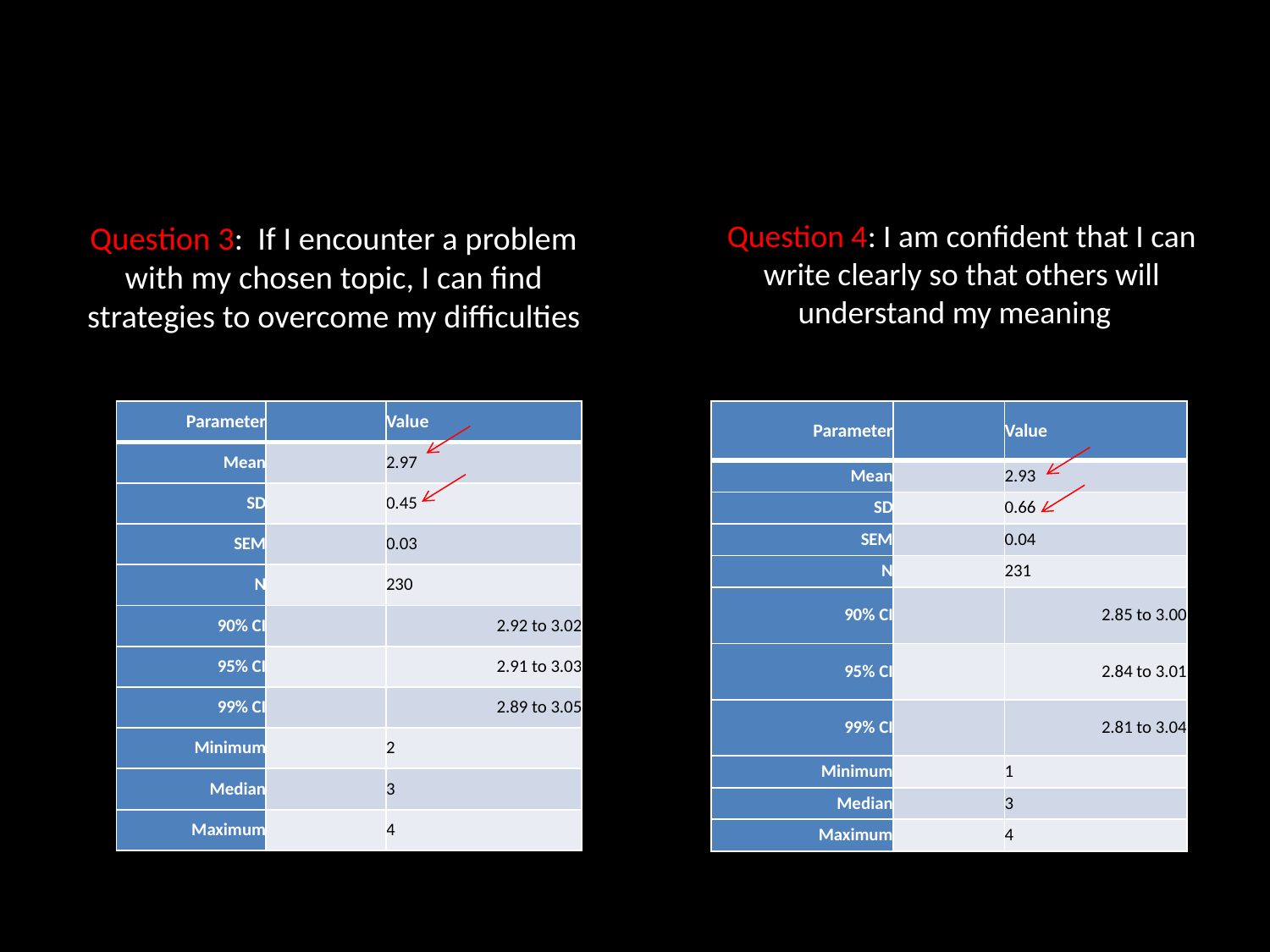

# Question 3:  If I encounter a problem with my chosen topic, I can find strategies to overcome my difficulties
Question 4: I am confident that I can write clearly so that others will understand my meaning
| Parameter |  | Value |
| --- | --- | --- |
| Mean |  | 2.97 |
| SD |  | 0.45 |
| SEM |  | 0.03 |
| N |  | 230 |
| 90% CI |  | 2.92 to 3.02 |
| 95% CI |  | 2.91 to 3.03 |
| 99% CI |  | 2.89 to 3.05 |
| Minimum |  | 2 |
| Median |  | 3 |
| Maximum |  | 4 |
| Parameter |  | Value |
| --- | --- | --- |
| Mean |  | 2.93 |
| SD |  | 0.66 |
| SEM |  | 0.04 |
| N |  | 231 |
| 90% CI |  | 2.85 to 3.00 |
| 95% CI |  | 2.84 to 3.01 |
| 99% CI |  | 2.81 to 3.04 |
| Minimum |  | 1 |
| Median |  | 3 |
| Maximum |  | 4 |